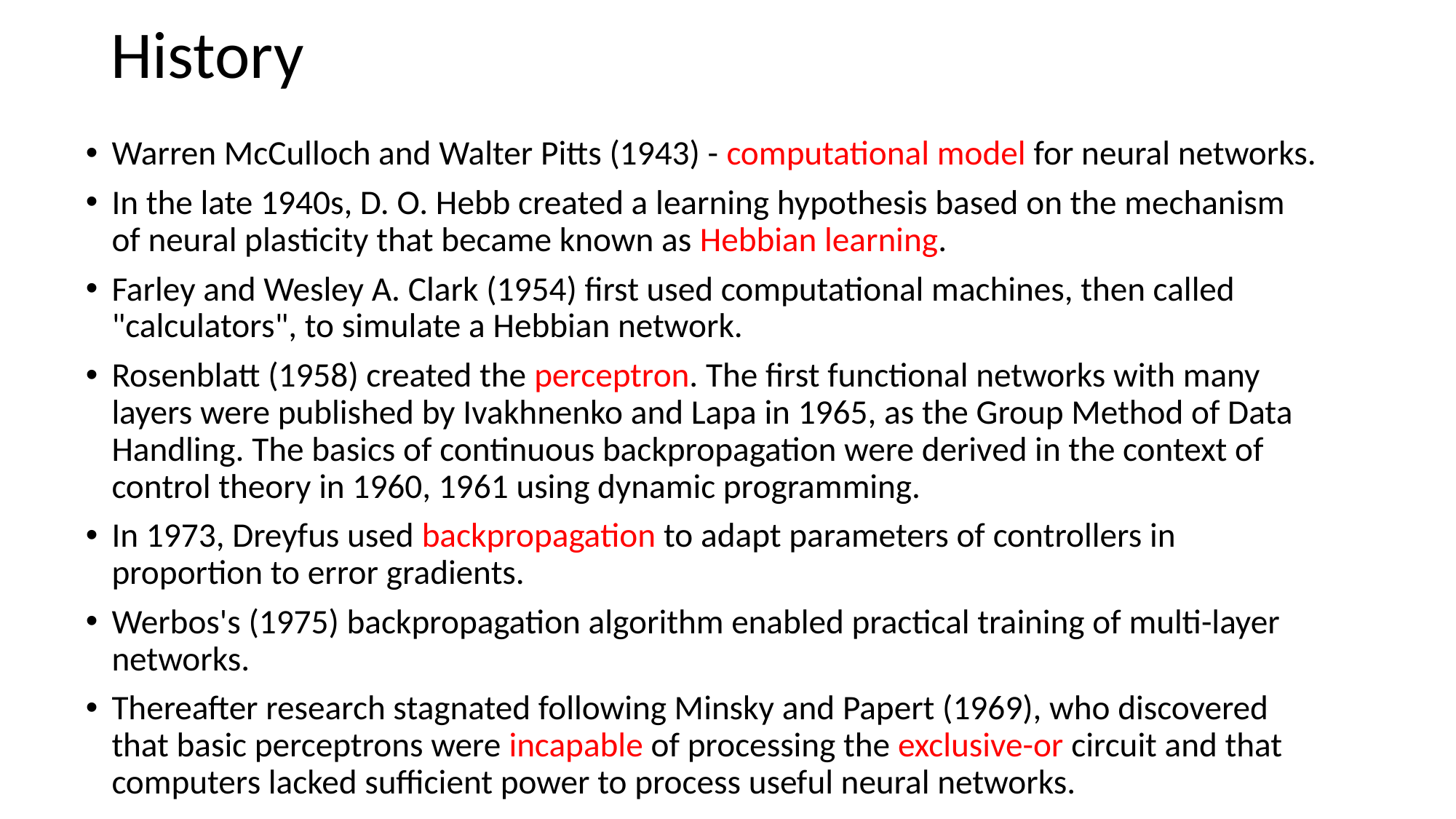

# History
Warren McCulloch and Walter Pitts (1943) - computational model for neural networks.
In the late 1940s, D. O. Hebb created a learning hypothesis based on the mechanism of neural plasticity that became known as Hebbian learning.
Farley and Wesley A. Clark (1954) first used computational machines, then called "calculators", to simulate a Hebbian network.
Rosenblatt (1958) created the perceptron. The first functional networks with many layers were published by Ivakhnenko and Lapa in 1965, as the Group Method of Data Handling. The basics of continuous backpropagation were derived in the context of control theory in 1960, 1961 using dynamic programming.
In 1973, Dreyfus used backpropagation to adapt parameters of controllers in proportion to error gradients.
Werbos's (1975) backpropagation algorithm enabled practical training of multi-layer networks.
Thereafter research stagnated following Minsky and Papert (1969), who discovered that basic perceptrons were incapable of processing the exclusive-or circuit and that computers lacked sufficient power to process useful neural networks.